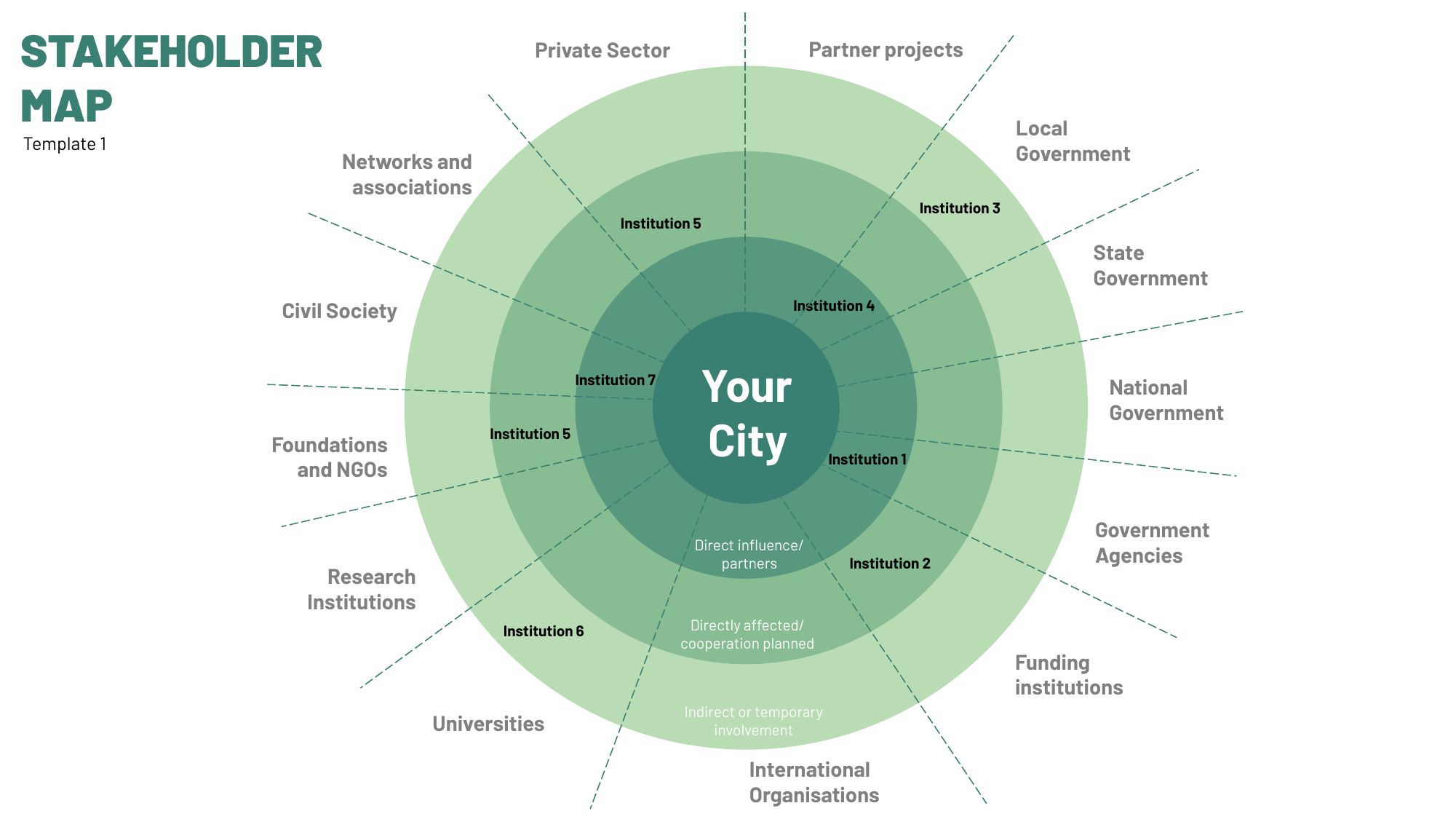

Partner projects
Private Sector
Local
Government
Networks and associations
State
Government
Civil Society
National
Government
Foundations and NGOs
Government
Agencies
Research Institutions
Funding institutions
Universities
International Organisations

Institution 3
Institution 5
Institution 4
Your City
Institution 7
Institution 5
Institution 1
Direct influence/
partners
Institution 2
Directly affected/ cooperation planned
Institution 6
Indirect or temporary involvement
STAKEHOLDER MAP
Template 1